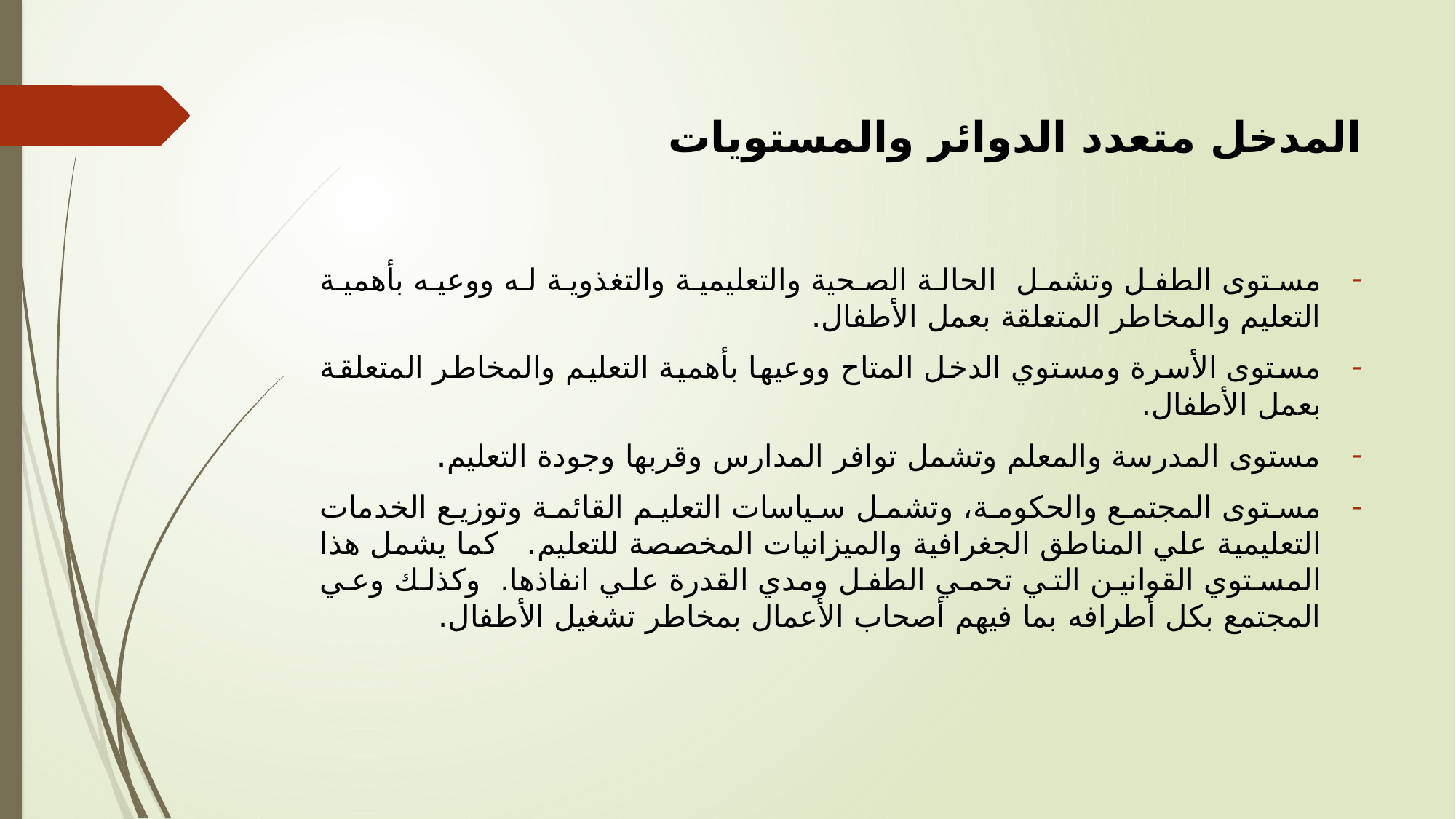

# المدخل متعدد الدوائر والمستويات
مستوى الطفل وتشمل  الحالة الصحية والتعليمية والتغذوية له ووعيه بأهمية التعليم والمخاطر المتعلقة بعمل الأطفال.
مستوى الأسرة ومستوي الدخل المتاح ووعيها بأهمية التعليم والمخاطر المتعلقة بعمل الأطفال.
مستوى المدرسة والمعلم وتشمل توافر المدارس وقربها وجودة التعليم.
مستوى المجتمع والحكومة، وتشمل سياسات التعليم القائمة وتوزيع الخدمات التعليمية علي المناطق الجغرافية والميزانيات المخصصة للتعليم.   كما يشمل هذا المستوي القوانين التي تحمي الطفل ومدي القدرة علي انفاذها.  وكذلك وعي المجتمع بكل أطرافه بما فيهم أصحاب الأعمال بمخاطر تشغيل الأطفال.